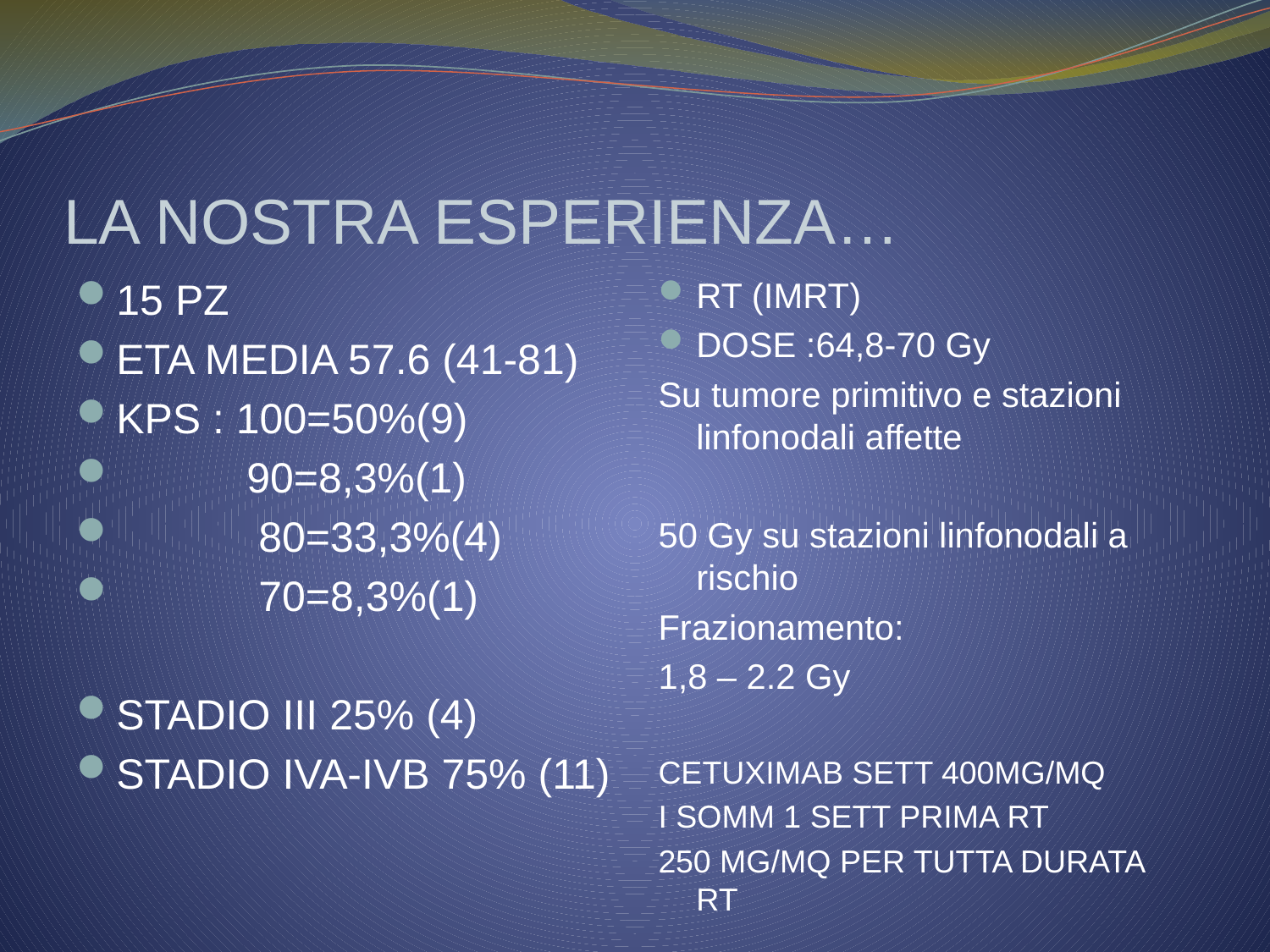

# LA NOSTRA ESPERIENZA…
15 PZ
ETA MEDIA 57.6 (41-81)
KPS : 100=50%(9)
           90=8,3%(1)
            80=33,3%(4)
            70=8,3%(1)

STADIO III 25% (4)
STADIO IVA-IVB 75% (11)
RT (IMRT)
DOSE :64,8-70 Gy
Su tumore primitivo e stazioni linfonodali affette

50 Gy su stazioni linfonodali a rischio
Frazionamento:
1,8 – 2.2 Gy

CETUXIMAB SETT 400MG/MQ
I SOMM 1 SETT PRIMA RT
250 MG/MQ PER TUTTA DURATA RT